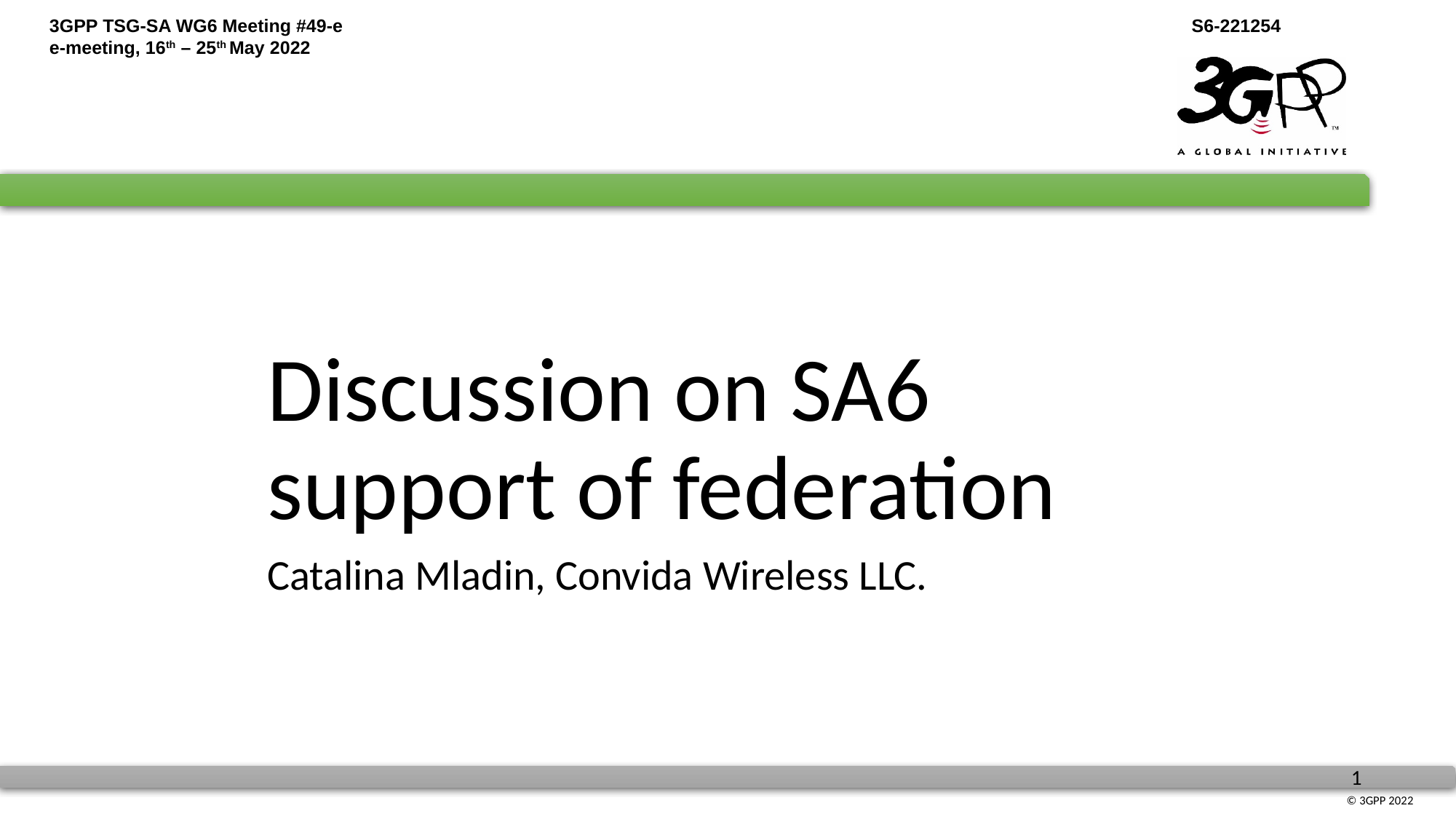

# Discussion on SA6 support of federation
Catalina Mladin, Convida Wireless LLC.